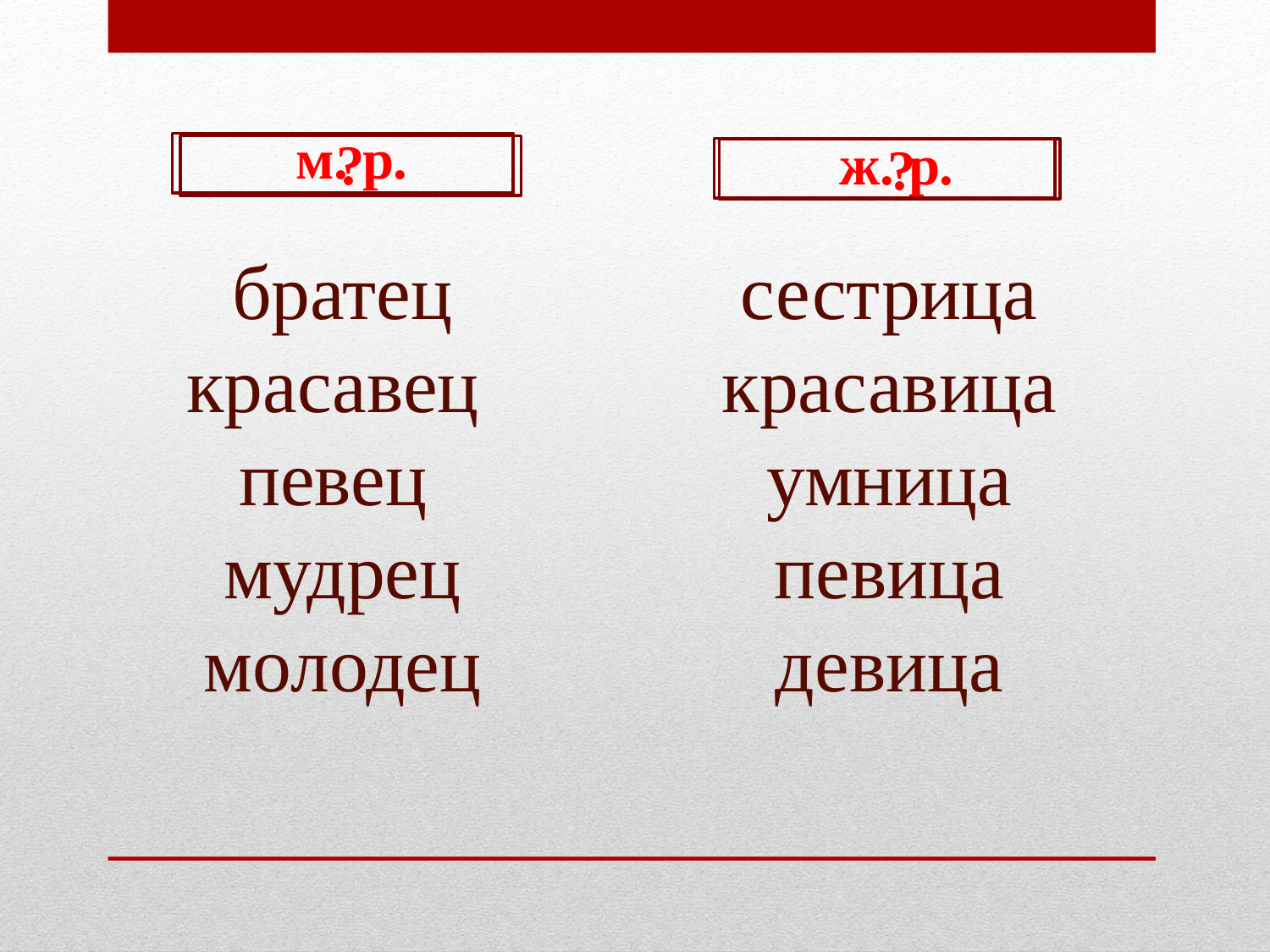

м. р.

ж. р.

?

?

братец
красавец
певец
мудрец
молодец
сестрица
красавица
умница
певица
девица